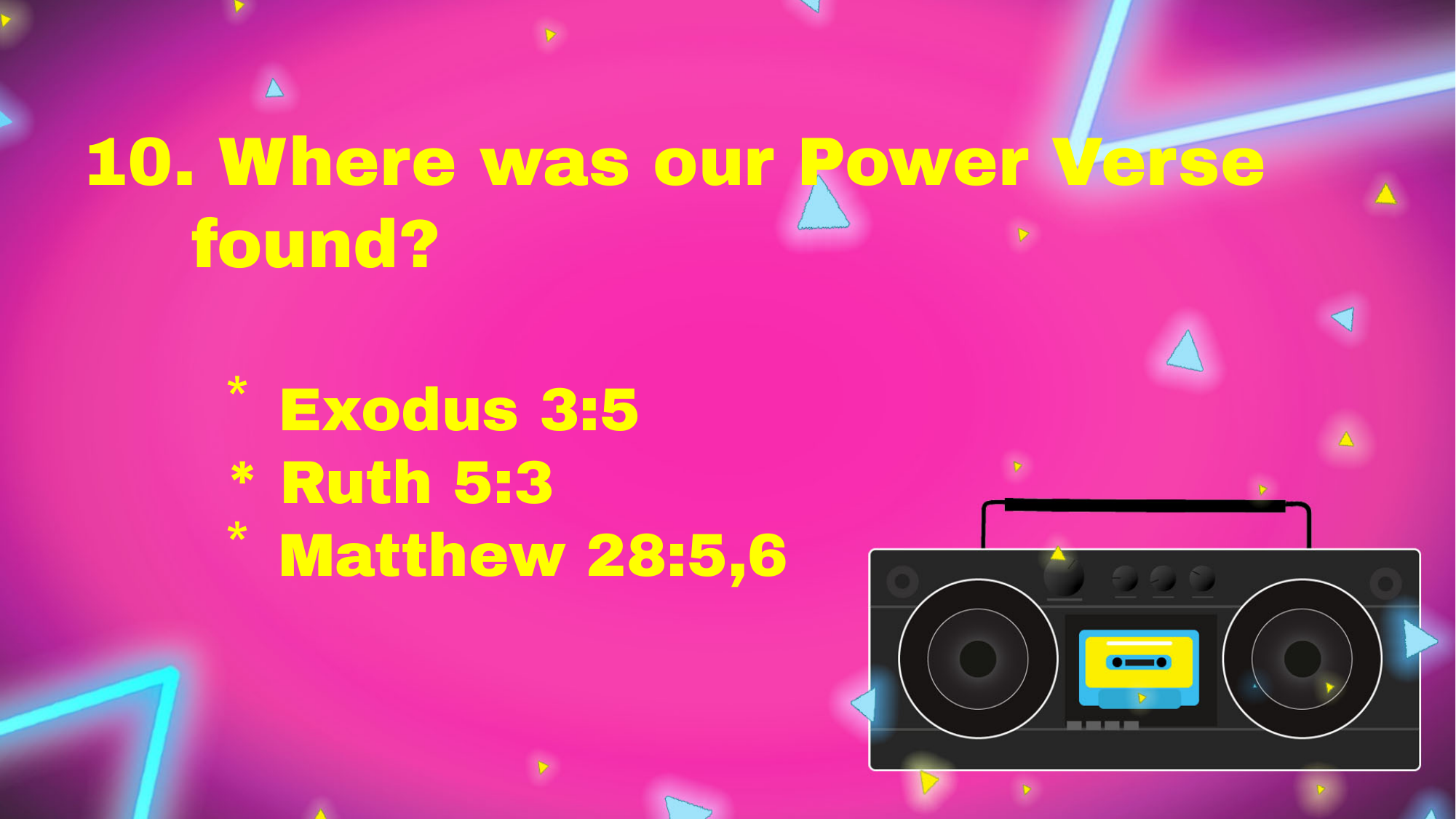

10. Where was our Power Verse
	found?
Exodus 3:5
* Ruth 5:3
Matthew 28:5,6